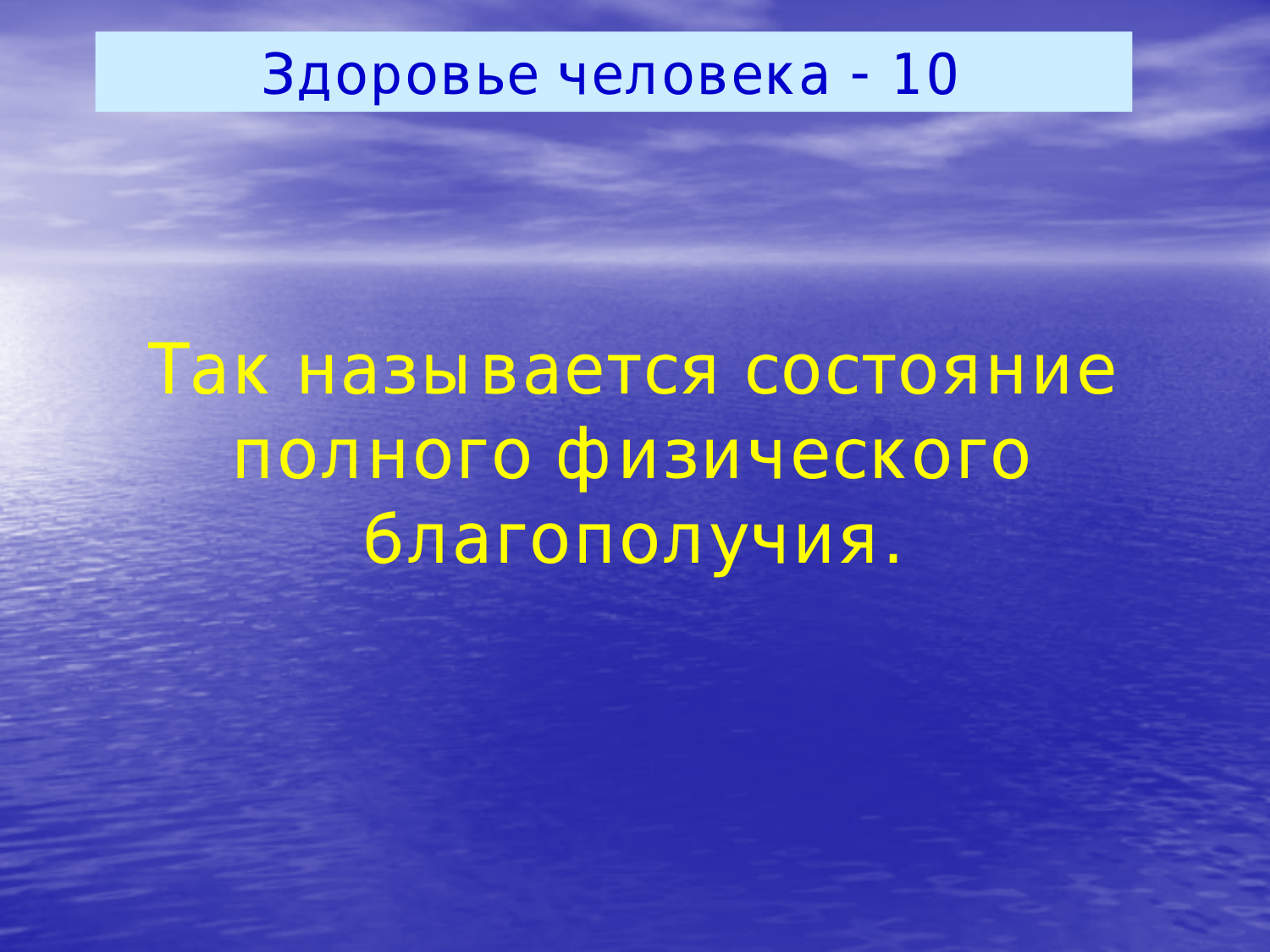

Здоровье человека - 10

Так называется состояние полного физического благополучия.